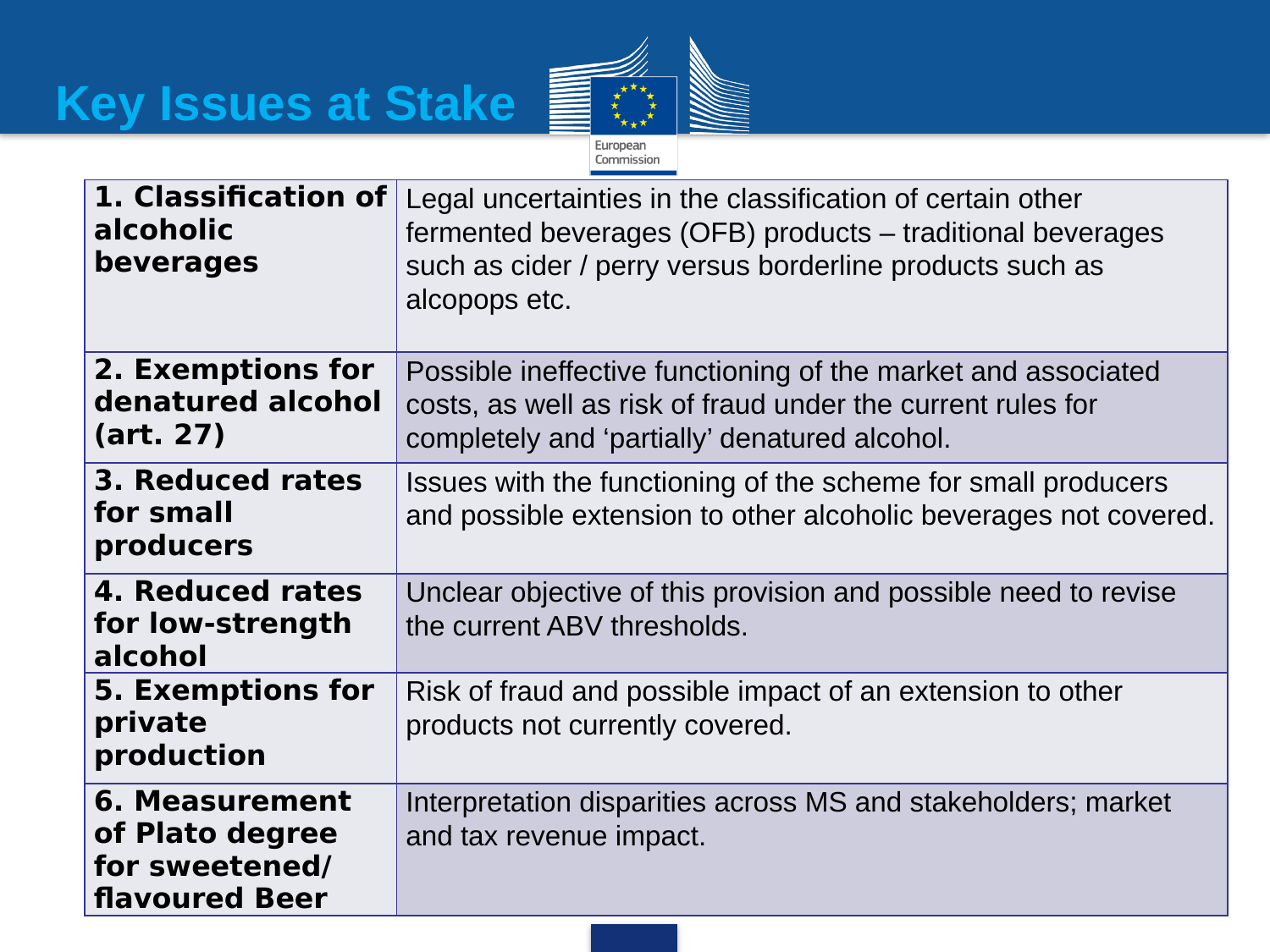

Key Issues at Stake
| 1. Classification of alcoholic beverages | Legal uncertainties in the classification of certain other fermented beverages (OFB) products – traditional beverages such as cider / perry versus borderline products such as alcopops etc. |
| --- | --- |
| 2. Exemptions for denatured alcohol (art. 27) | Possible ineffective functioning of the market and associated costs, as well as risk of fraud under the current rules for completely and ‘partially’ denatured alcohol. |
| 3. Reduced rates for small producers | Issues with the functioning of the scheme for small producers and possible extension to other alcoholic beverages not covered. |
| 4. Reduced rates for low-strength alcohol | Unclear objective of this provision and possible need to revise the current ABV thresholds. |
| 5. Exemptions for private production | Risk of fraud and possible impact of an extension to other products not currently covered. |
| 6. Measurement of Plato degree for sweetened/ flavoured Beer | Interpretation disparities across MS and stakeholders; market and tax revenue impact. |